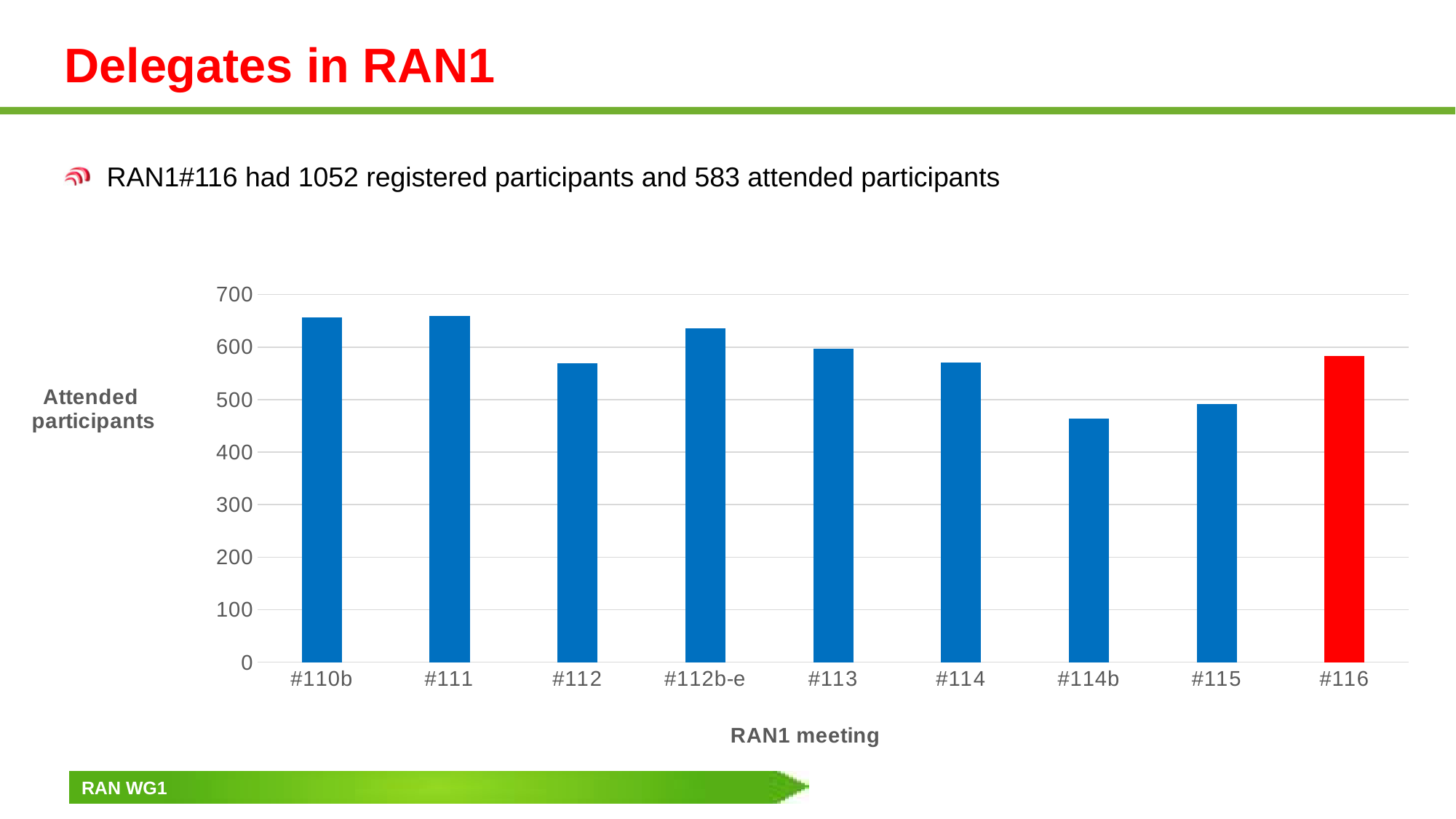

# Delegates in RAN1
RAN1#116 had 1052 registered participants and 583 attended participants

### Chart

| Category |  |
|---|---|
| #110b | 656.0 |
| #111 | 659.0 |
| #112 | 569.0 |
| #112b-e | 636.0 |
| #113 | 597.0 |
| #114 | 571.0 |
| #114b | 464.0 |
| #115 | 492.0 |
| #116 | 583.0 |